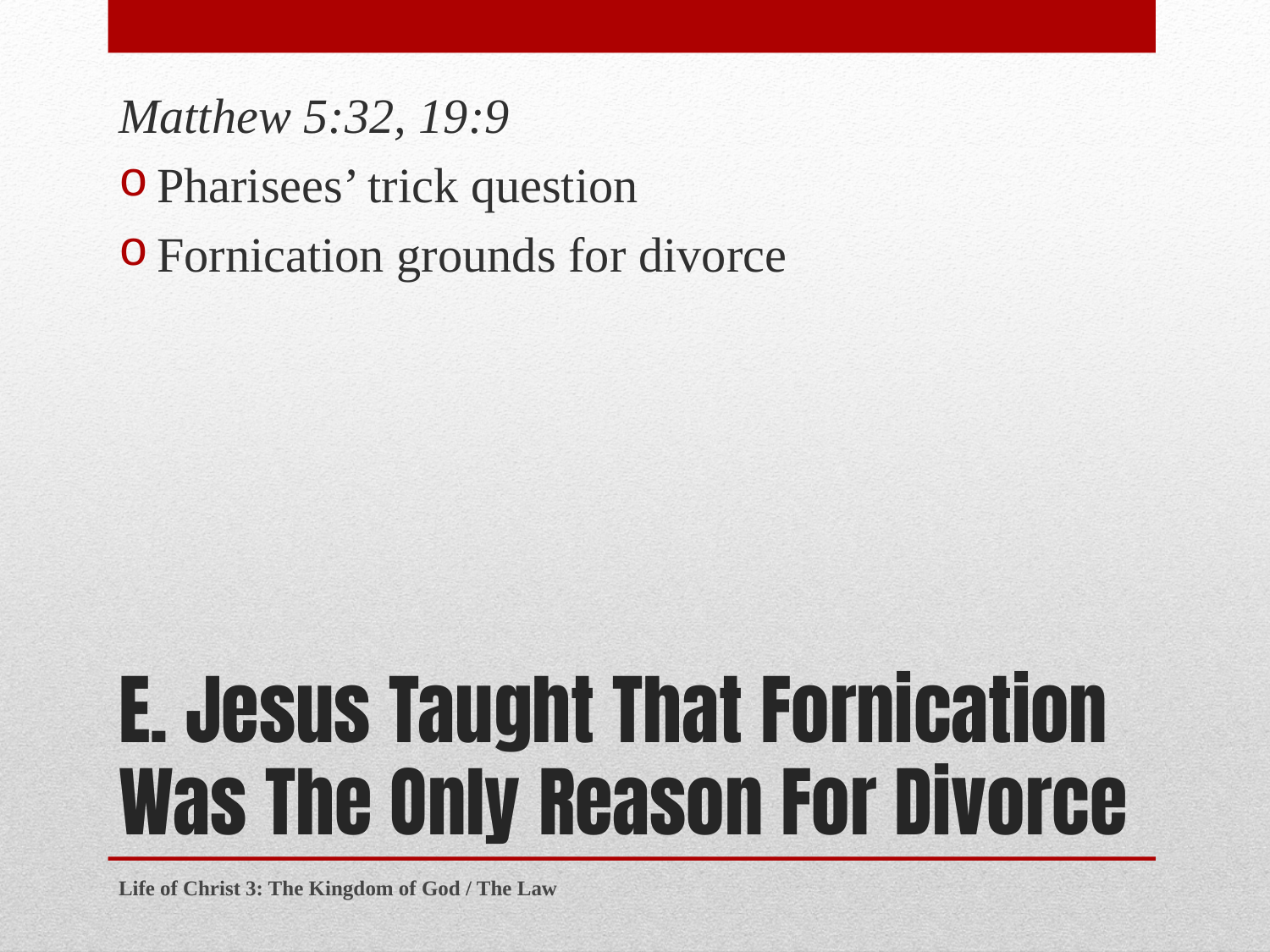

Matthew 5:32, 19:9
Pharisees’ trick question
Fornication grounds for divorce

# E. Jesus Taught That Fornication Was The Only Reason For Divorce
Life of Christ 3: The Kingdom of God / The Law